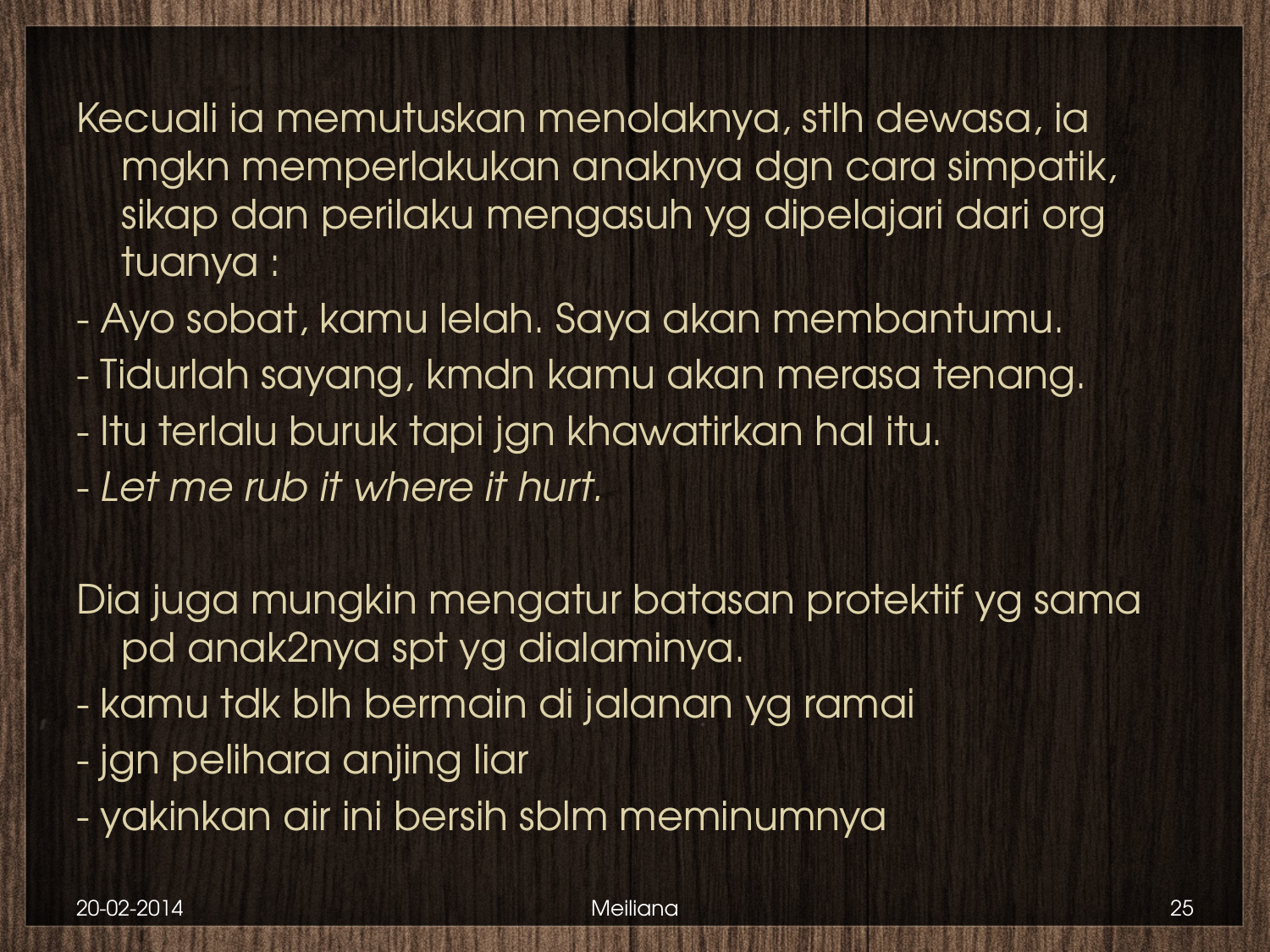

#
Kecuali ia memutuskan menolaknya, stlh dewasa, ia mgkn memperlakukan anaknya dgn cara simpatik, sikap dan perilaku mengasuh yg dipelajari dari org tuanya :
- Ayo sobat, kamu lelah. Saya akan membantumu.
- Tidurlah sayang, kmdn kamu akan merasa tenang.
- Itu terlalu buruk tapi jgn khawatirkan hal itu.
- Let me rub it where it hurt.

Dia juga mungkin mengatur batasan protektif yg sama pd anak2nya spt yg dialaminya.
- kamu tdk blh bermain di jalanan yg ramai
- jgn pelihara anjing liar
- yakinkan air ini bersih sblm meminumnya
20-02-2014
Meiliana
25